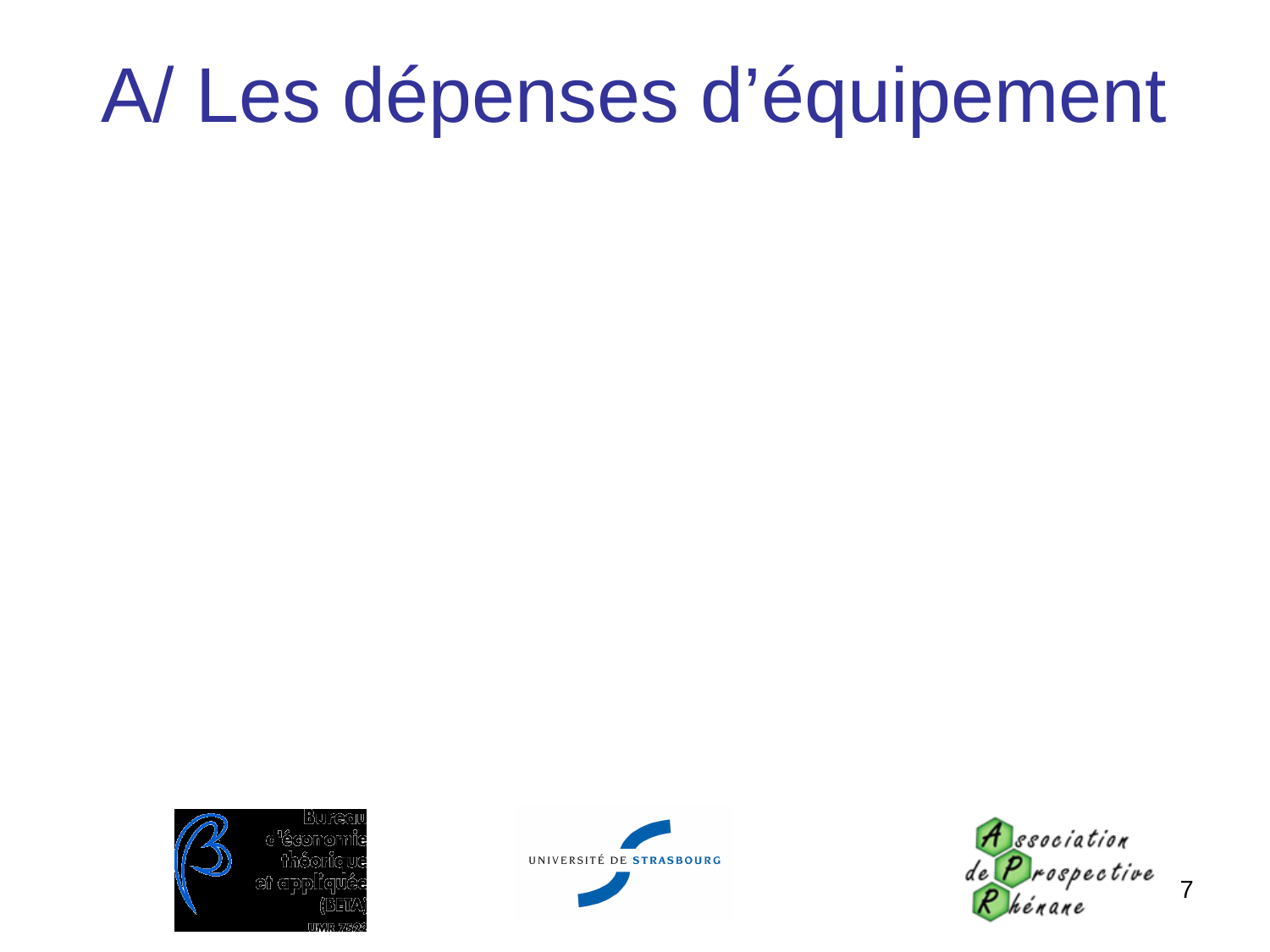

# A/ Les dépenses d’équipement
128 MF (19,5 M€), avec les branches bénéficiaires principales suivantes:
41% en appareils et équipements électriques
25% en informatique
24% en construction
	Localisation (dans le Bas-Rhin) très variable:
83% des dépenses de construction, mais seulement 2% des équipements électriques
Au total: 36%, soit 46 MF (7 M€) dans le Bas-Rhin
7